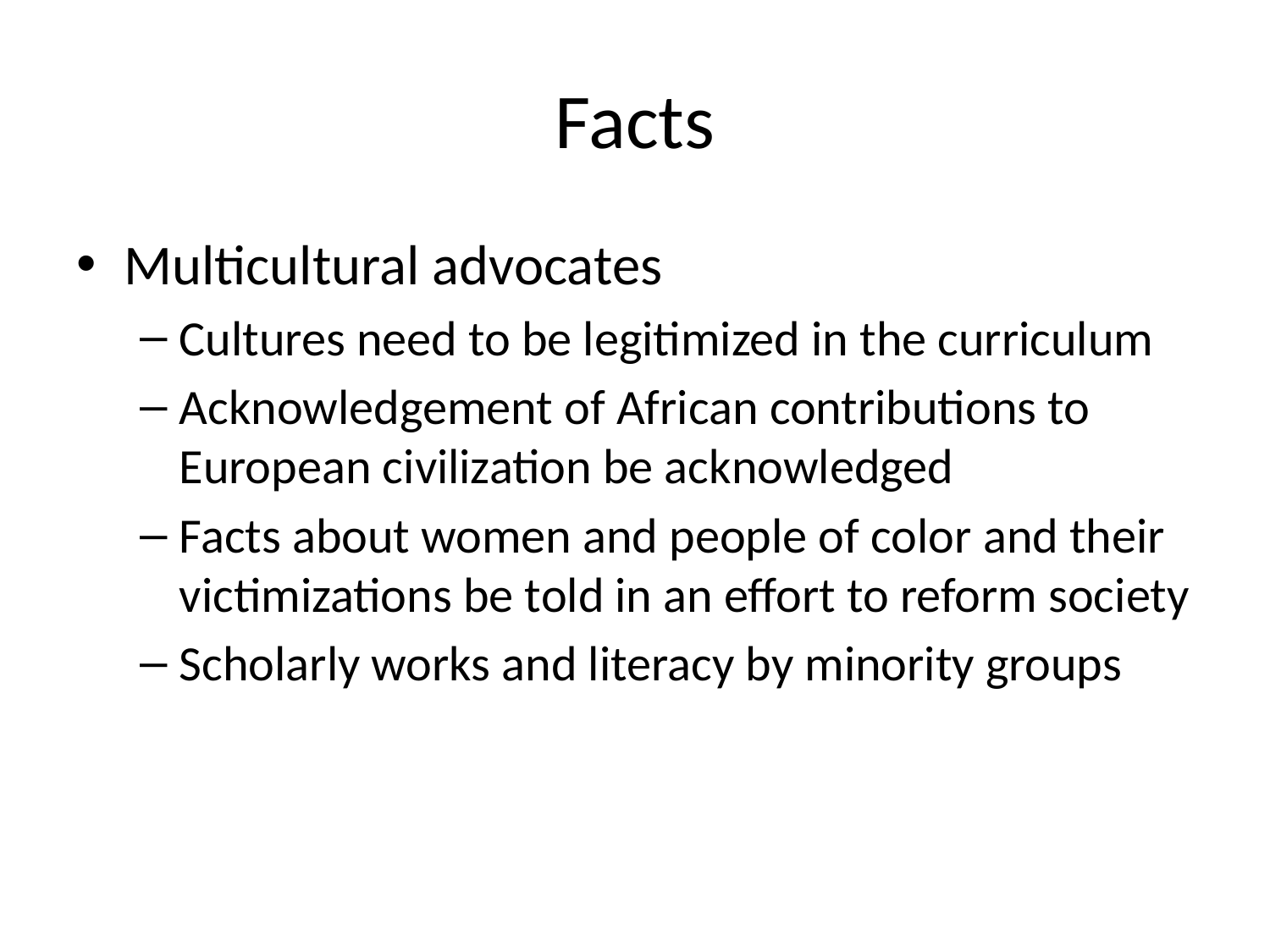

# Facts
Multicultural advocates
Cultures need to be legitimized in the curriculum
Acknowledgement of African contributions to European civilization be acknowledged
Facts about women and people of color and their victimizations be told in an effort to reform society
Scholarly works and literacy by minority groups